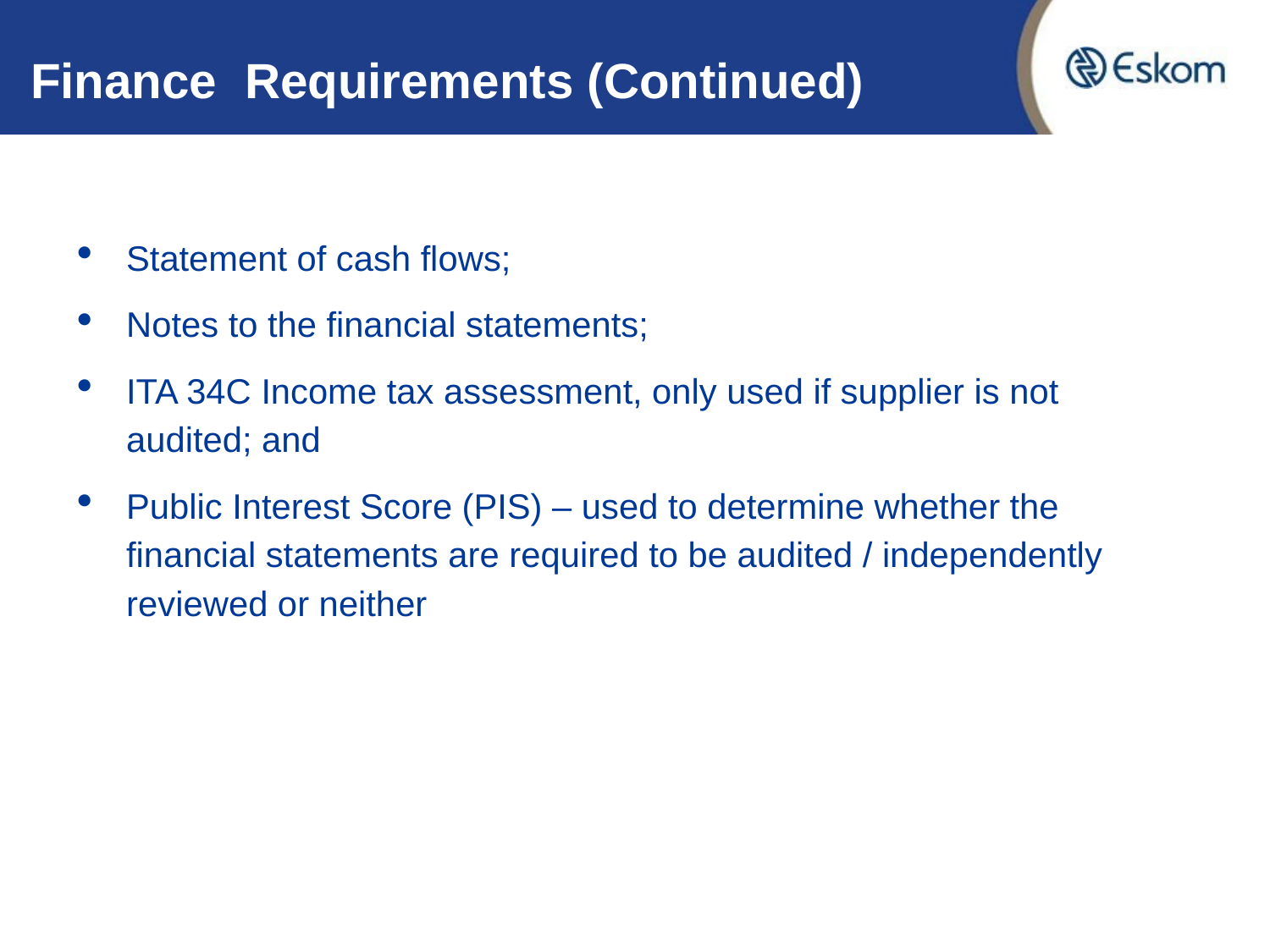

# Finance  Requirements (Continued)

Statement of cash flows;
Notes to the financial statements;
ITA 34C Income tax assessment, only used if supplier is not audited; and
Public Interest Score (PIS) – used to determine whether the financial statements are required to be audited / independently reviewed or neither